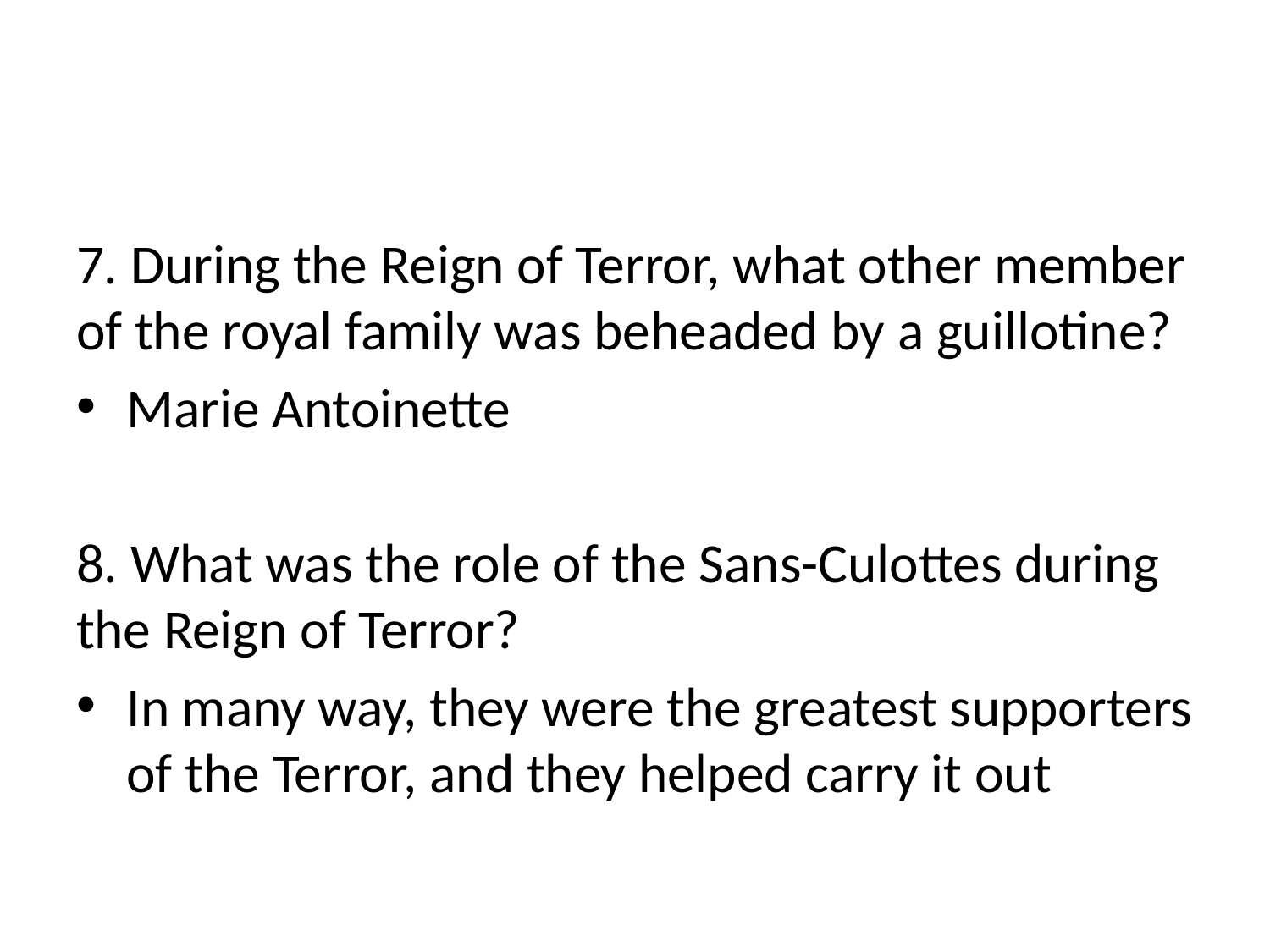

#
7. During the Reign of Terror, what other member of the royal family was beheaded by a guillotine?
Marie Antoinette

8. What was the role of the Sans-Culottes during the Reign of Terror?
In many way, they were the greatest supporters of the Terror, and they helped carry it out